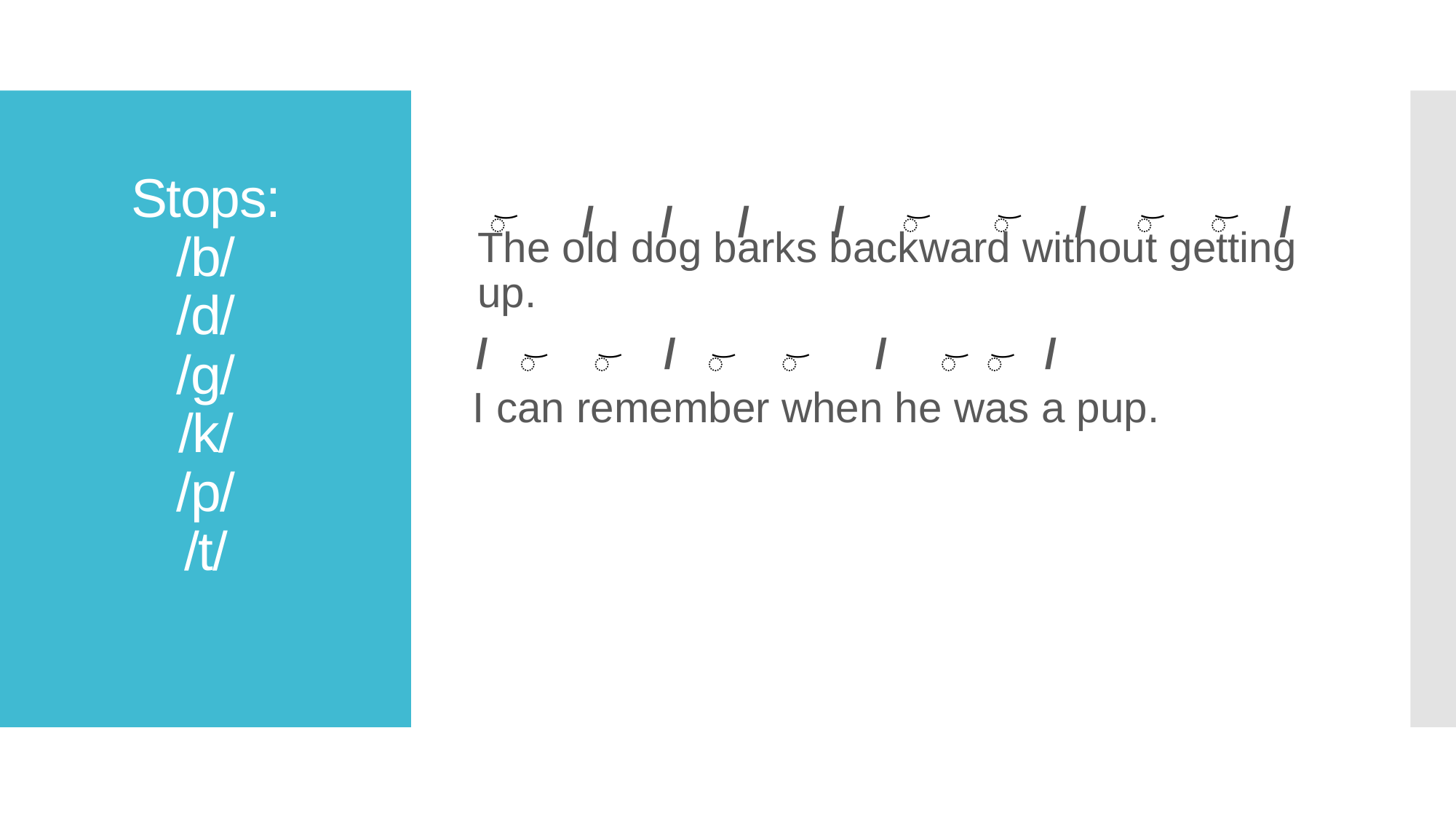

# Stops: /b/ /d/ /g/ /k/ /p/ /t/
The old dog barks backward without getting up.
/
/
/
/
/
/
͝
͝
͝
͝
͝
I can remember when he was a pup.
/
/
/
/
͝
͝
͝
͝
͝
͝